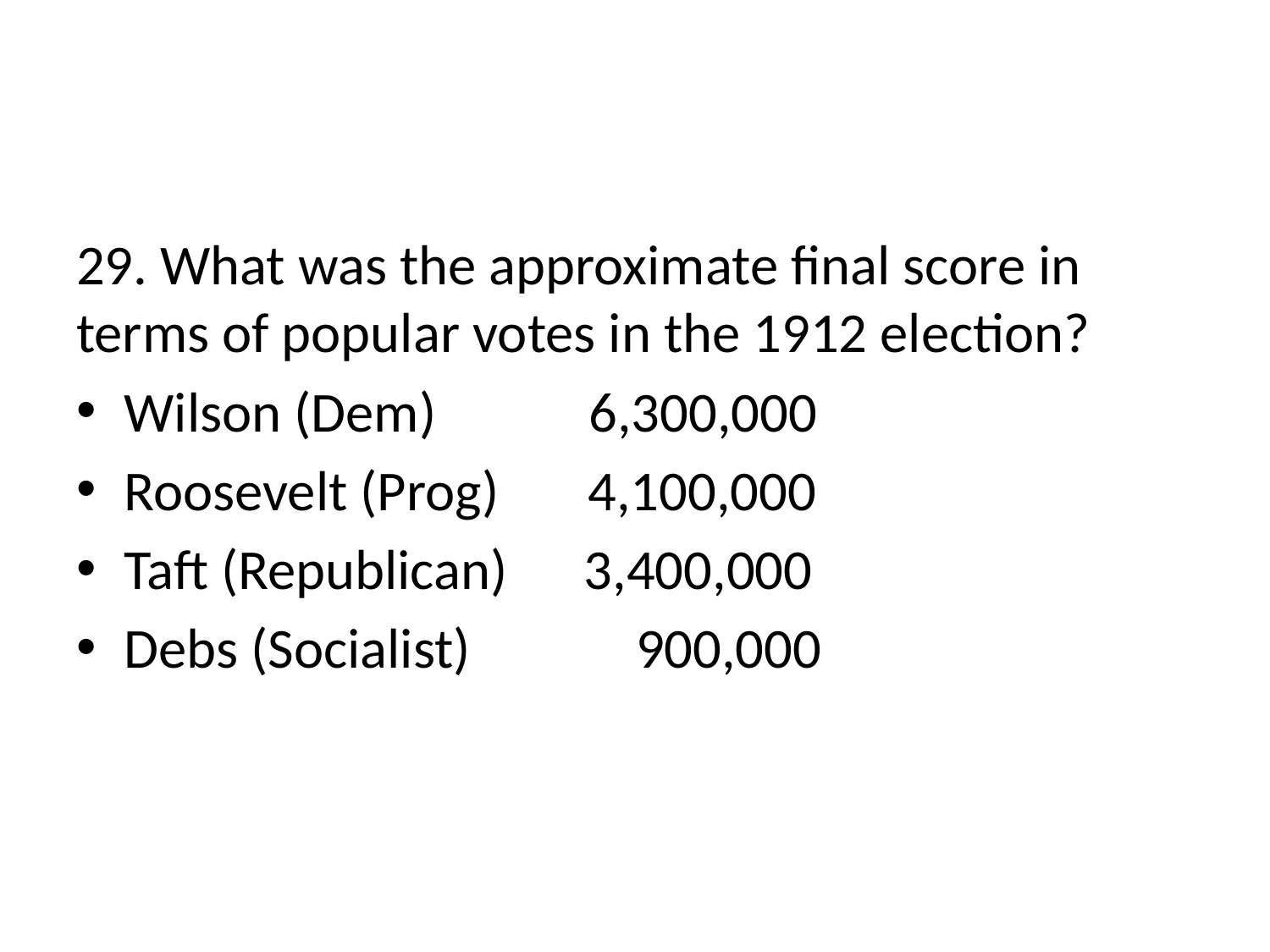

#
29. What was the approximate final score in terms of popular votes in the 1912 election?
Wilson (Dem)            6,300,000
Roosevelt (Prog)       4,100,000
Taft (Republican)      3,400,000
Debs (Socialist)             900,000